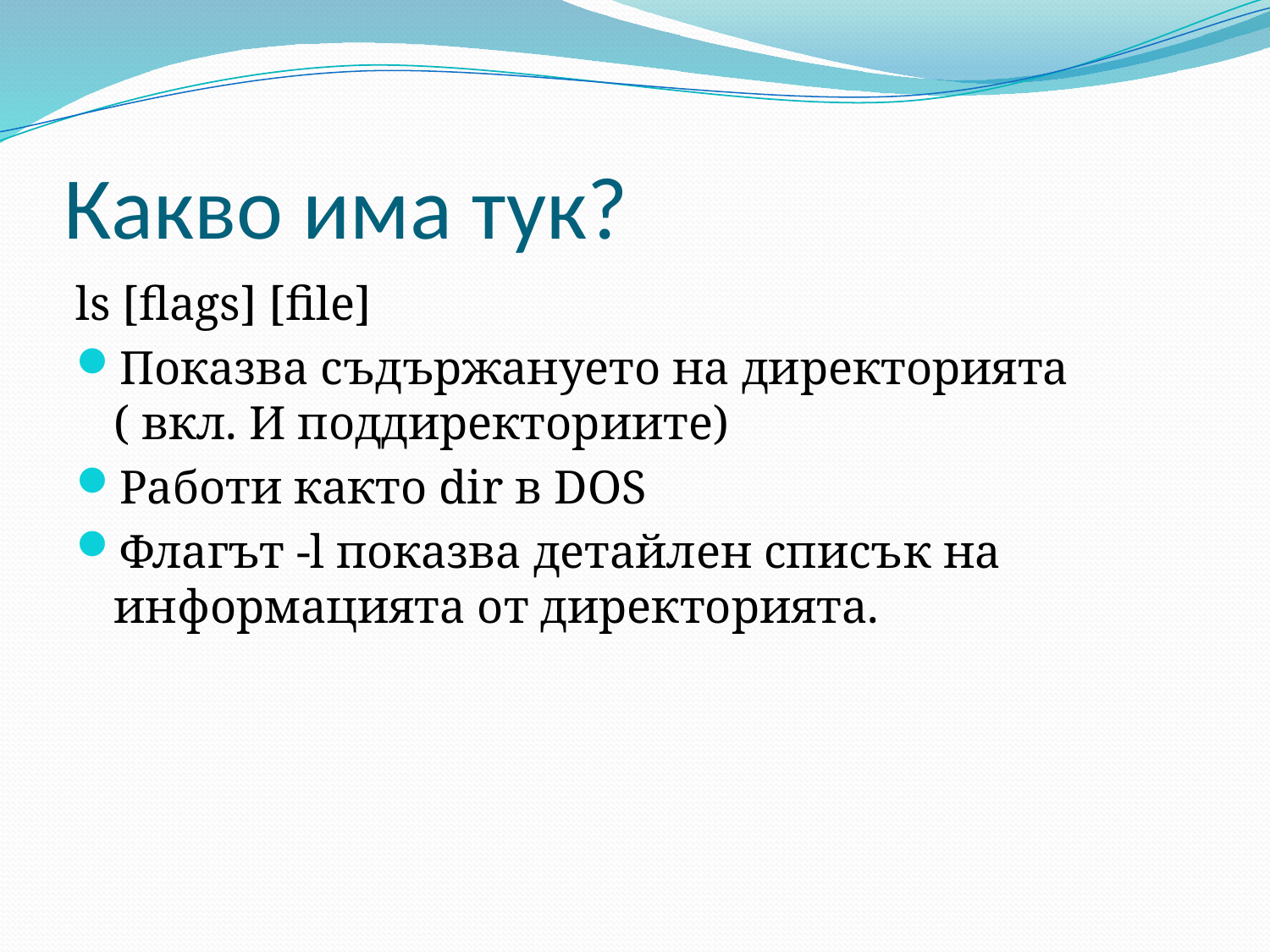

# Какво има тук?
ls [flags] [file]
Показва съдържануето на директорията ( вкл. И поддиректориите)
Работи както dir в DOS
Флагът -l показва детайлен списък на информацията от директорията.